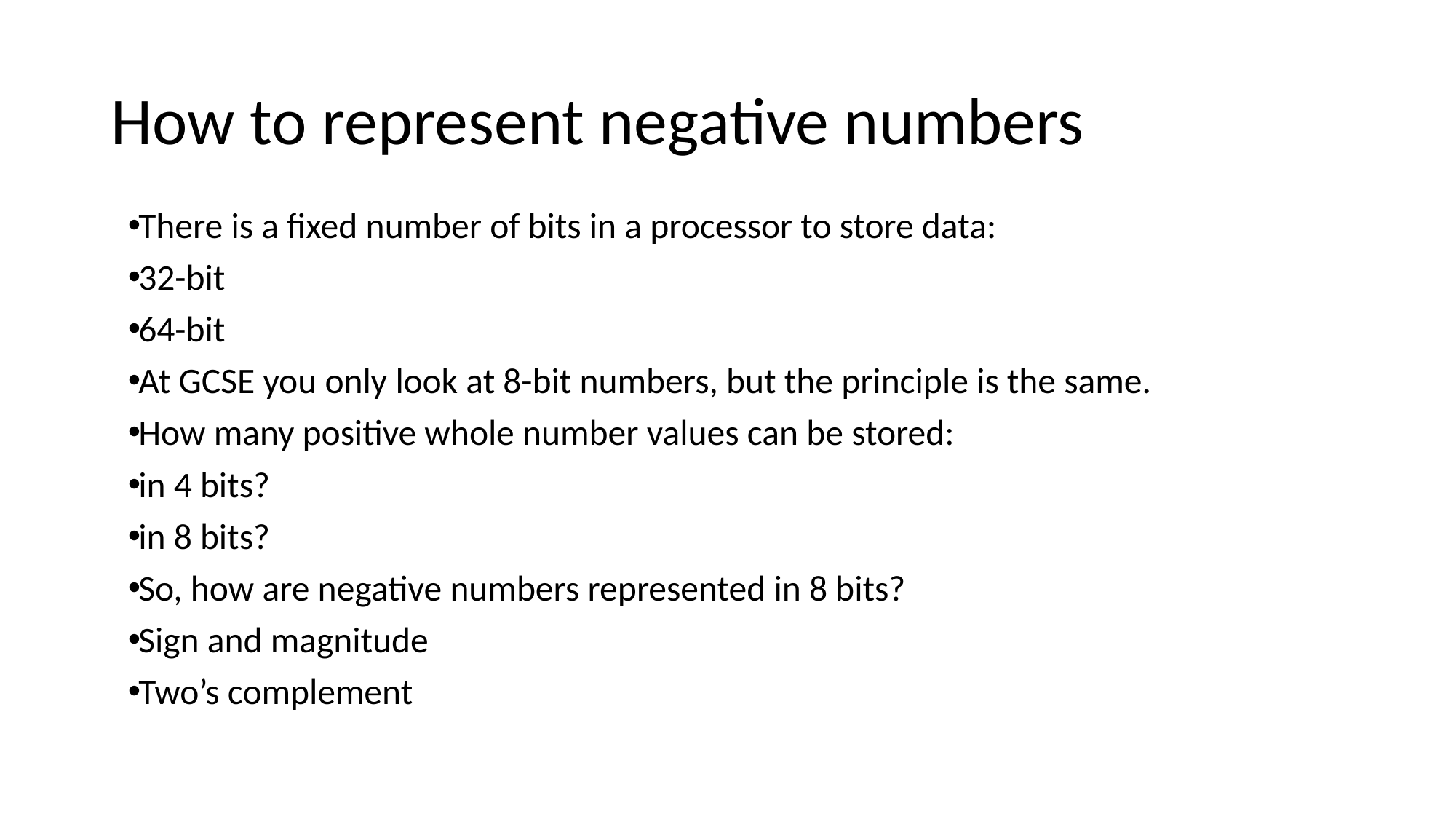

# How to represent negative numbers
There is a fixed number of bits in a processor to store data:
32-bit
64-bit
At GCSE you only look at 8-bit numbers, but the principle is the same.
How many positive whole number values can be stored:
in 4 bits?
in 8 bits?
So, how are negative numbers represented in 8 bits?
Sign and magnitude
Two’s complement